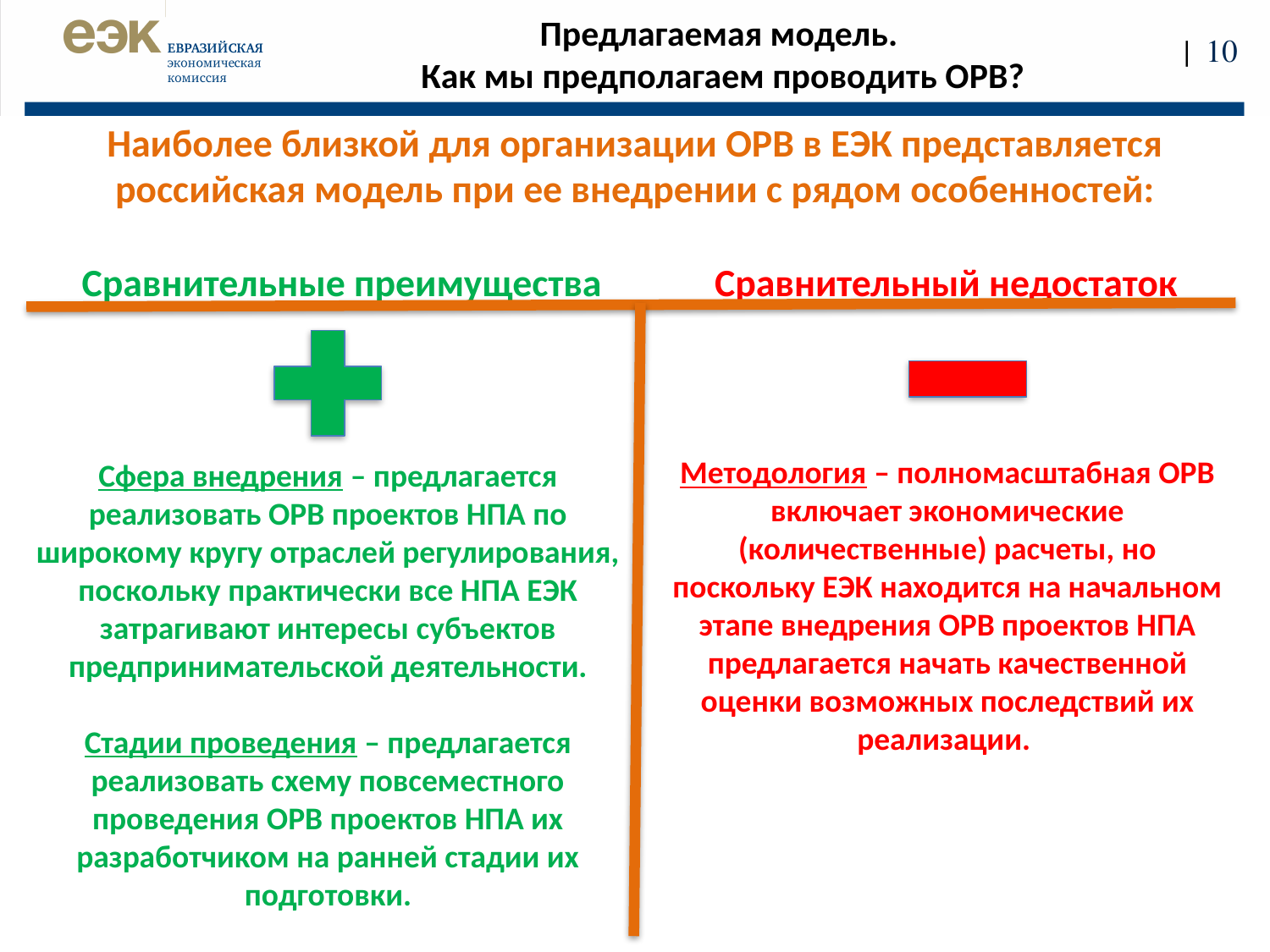

Предлагаемая модель.
Как мы предполагаем проводить ОРВ?
|  10
Наиболее близкой для организации ОРВ в ЕЭК представляется российская модель при ее внедрении с рядом особенностей:

        Сравнительные преимущества             Сравнительный недостаток

Методология – полномасштабная ОРВ включает экономические (количественные) расчеты, но поскольку ЕЭК находится на начальном этапе внедрения ОРВ проектов НПА предлагается начать качественной оценки возможных последствий их реализации.
Сфера внедрения – предлагается реализовать ОРВ проектов НПА по широкому кругу отраслей регулирования, поскольку практически все НПА ЕЭК затрагивают интересы субъектов предпринимательской деятельности.

Стадии проведения – предлагается реализовать схему повсеместного проведения ОРВ проектов НПА их разработчиком на ранней стадии их подготовки.